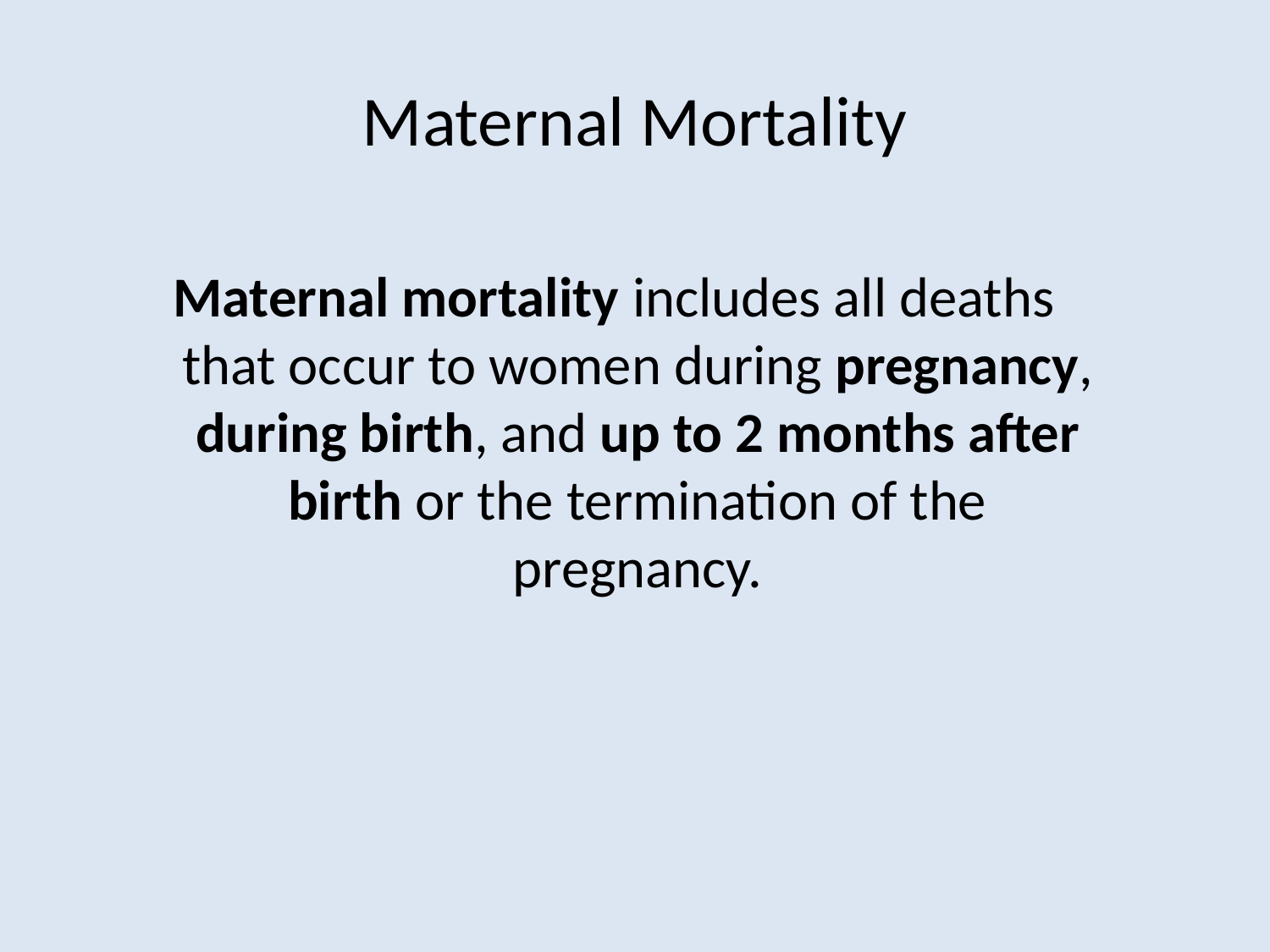

# Maternal Mortality
Maternal mortality includes all deaths that occur to women during pregnancy, during birth, and up to 2 months after birth or the termination of the pregnancy.